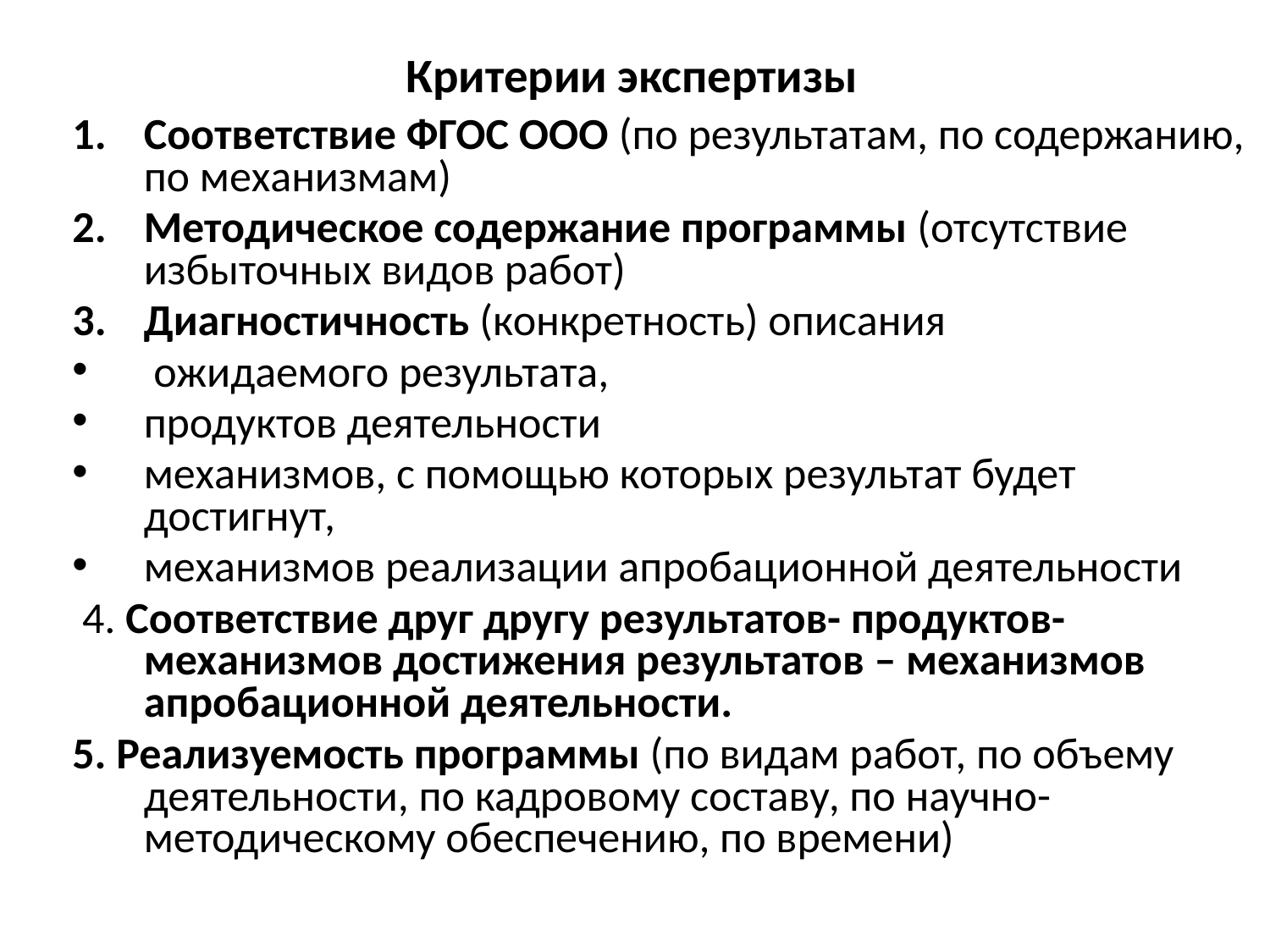

# Критерии экспертизы
Соответствие ФГОС ООО (по результатам, по содержанию, по механизмам)
Методическое содержание программы (отсутствие избыточных видов работ)
Диагностичность (конкретность) описания
 ожидаемого результата,
продуктов деятельности
механизмов, с помощью которых результат будет достигнут,
механизмов реализации апробационной деятельности
 4. Соответствие друг другу результатов- продуктов- механизмов достижения результатов – механизмов апробационной деятельности.
5. Реализуемость программы (по видам работ, по объему деятельности, по кадровому составу, по научно-методическому обеспечению, по времени)